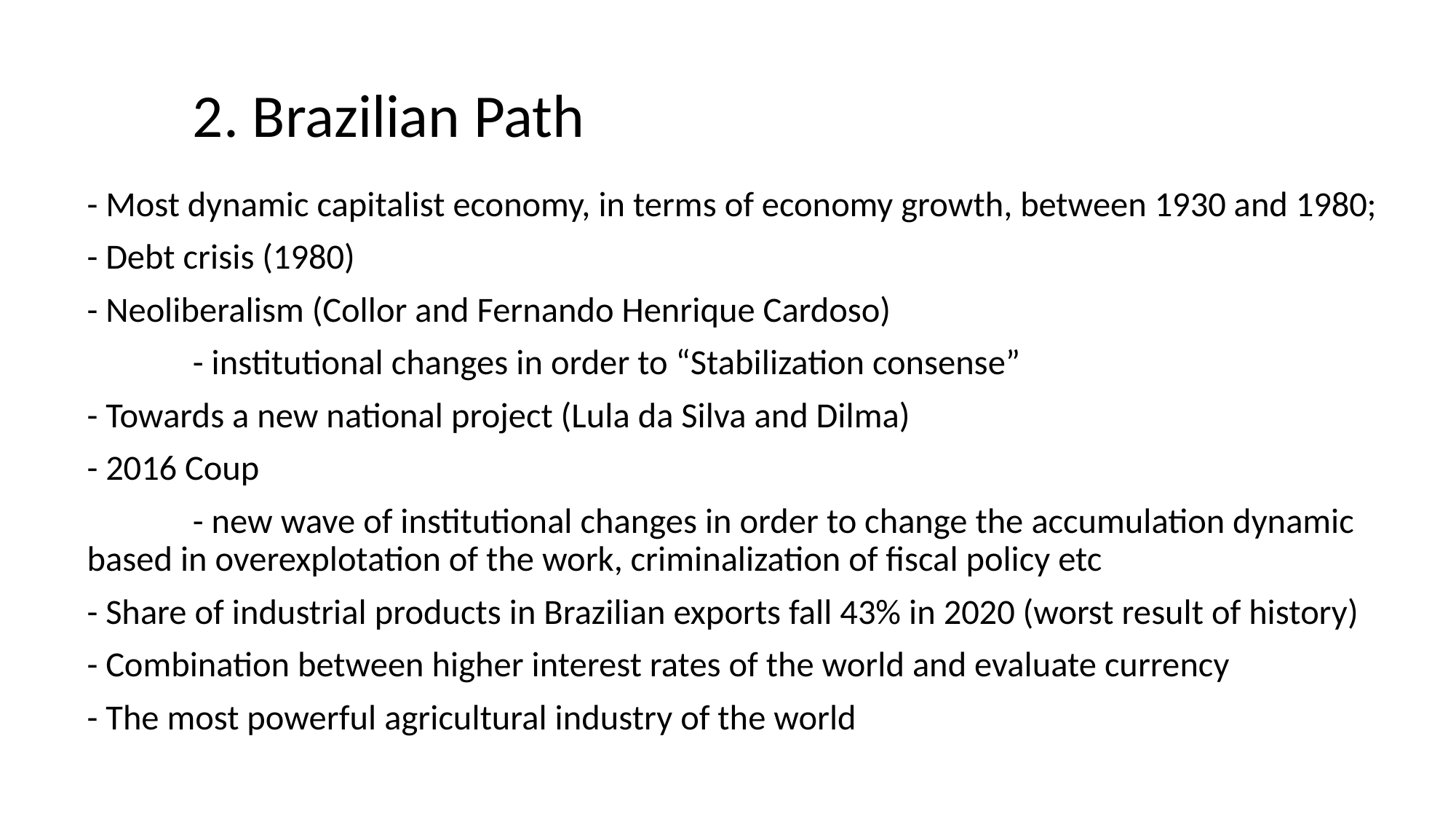

# 2. Brazilian Path
- Most dynamic capitalist economy, in terms of economy growth, between 1930 and 1980;
- Debt crisis (1980)
- Neoliberalism (Collor and Fernando Henrique Cardoso)
	- institutional changes in order to “Stabilization consense”
- Towards a new national project (Lula da Silva and Dilma)
- 2016 Coup
	- new wave of institutional changes in order to change the accumulation dynamic based in overexplotation of the work, criminalization of fiscal policy etc
- Share of industrial products in Brazilian exports fall 43% in 2020 (worst result of history)
- Combination between higher interest rates of the world and evaluate currency
- The most powerful agricultural industry of the world